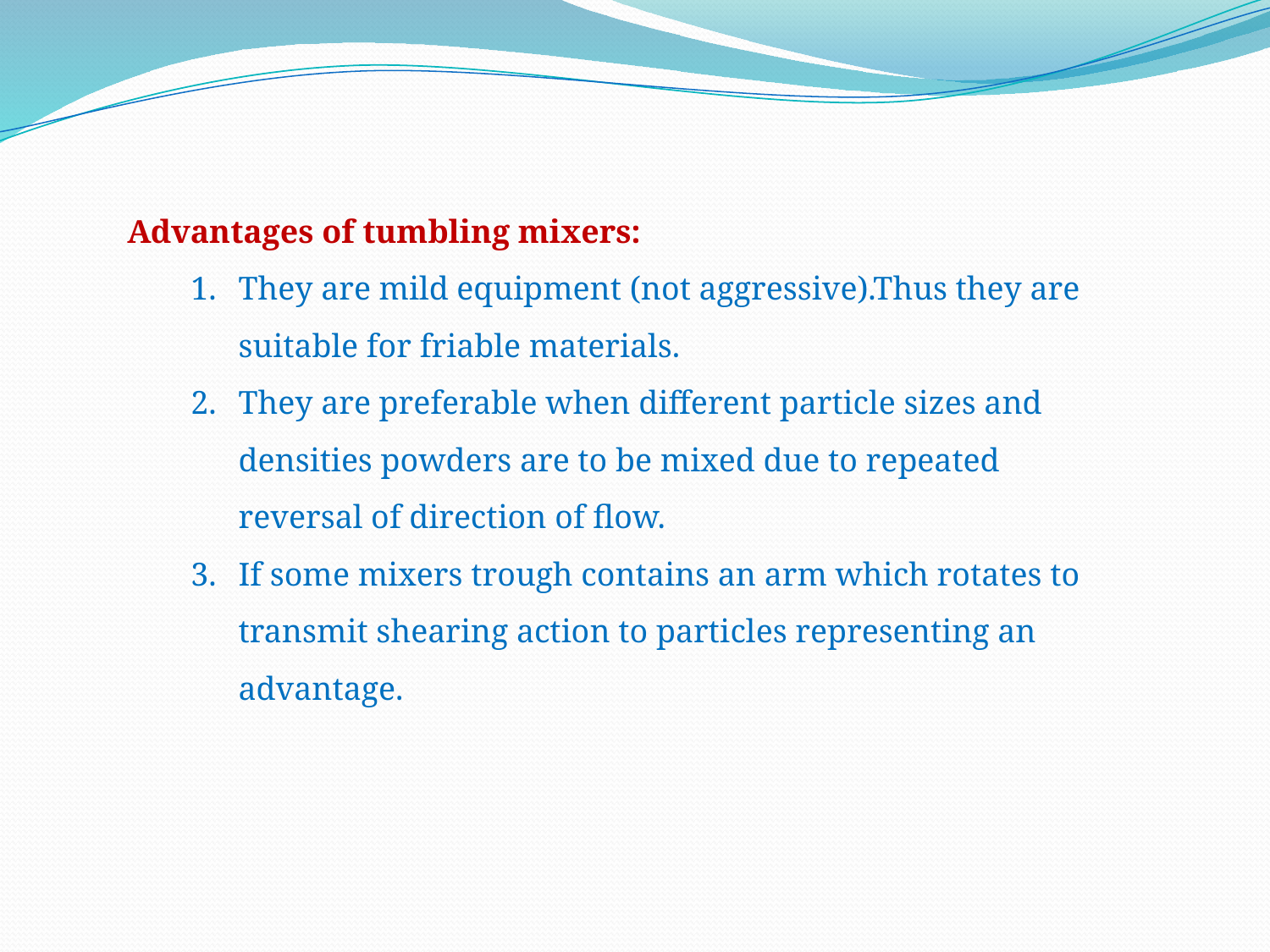

Advantages of tumbling mixers:
They are mild equipment (not aggressive).Thus they are suitable for friable materials.
They are preferable when different particle sizes and densities powders are to be mixed due to repeated reversal of direction of flow.
If some mixers trough contains an arm which rotates to transmit shearing action to parti­cles representing an advantage.